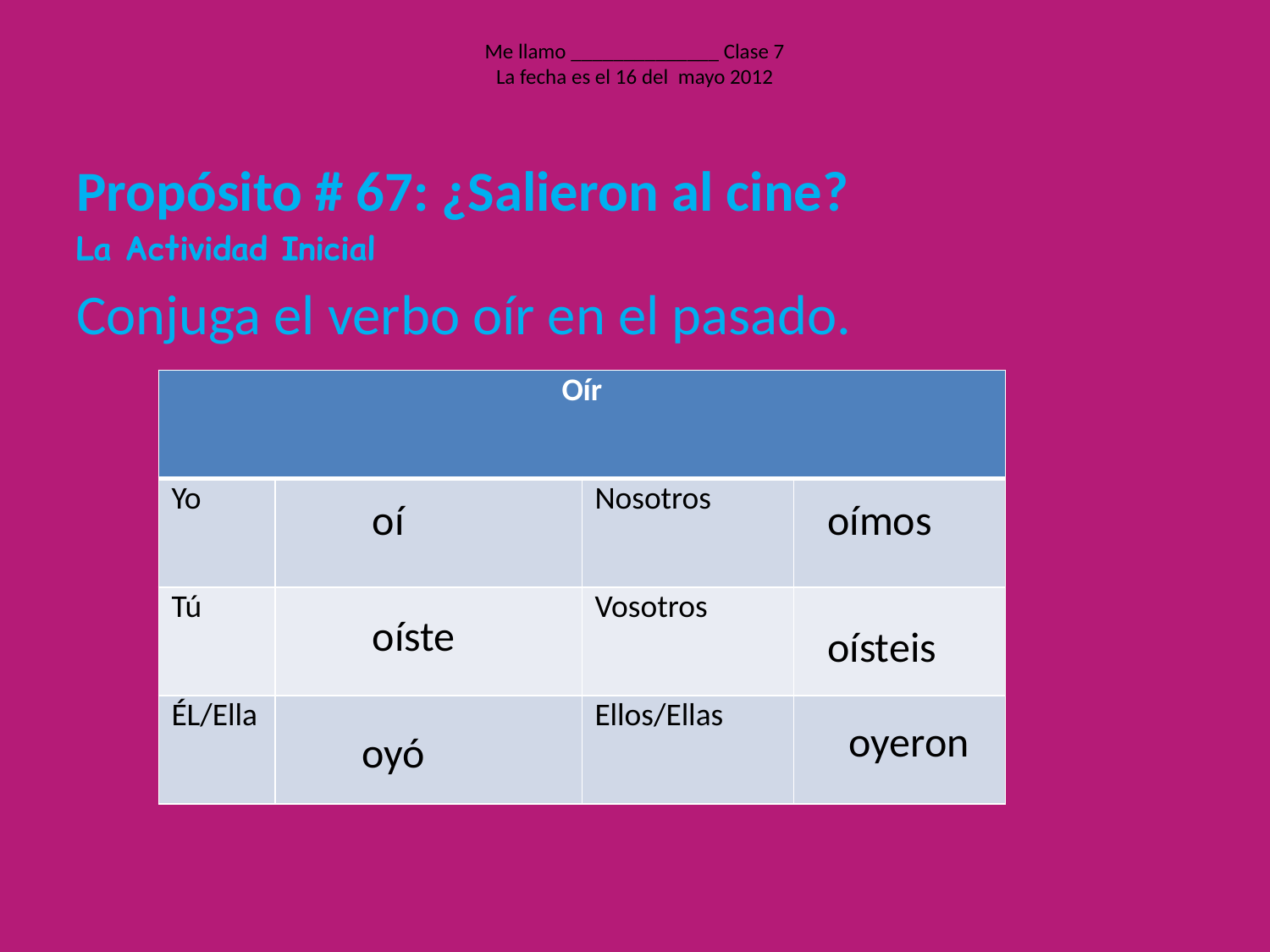

# Me llamo ______________ Clase 7 La fecha es el 16 del  mayo 2012
Propósito # 67: ¿Salieron al cine?
La Actividad Inicial
Conjuga el verbo oír en el pasado.
| Oír |  |  |  |
| --- | --- | --- | --- |
| Yo |  | Nosotros |  |
| Tú |  | Vosotros |  |
| ÉL/Ella |  | Ellos/Ellas |  |
oí
oímos
oíste
oísteis
oyeron
oyó